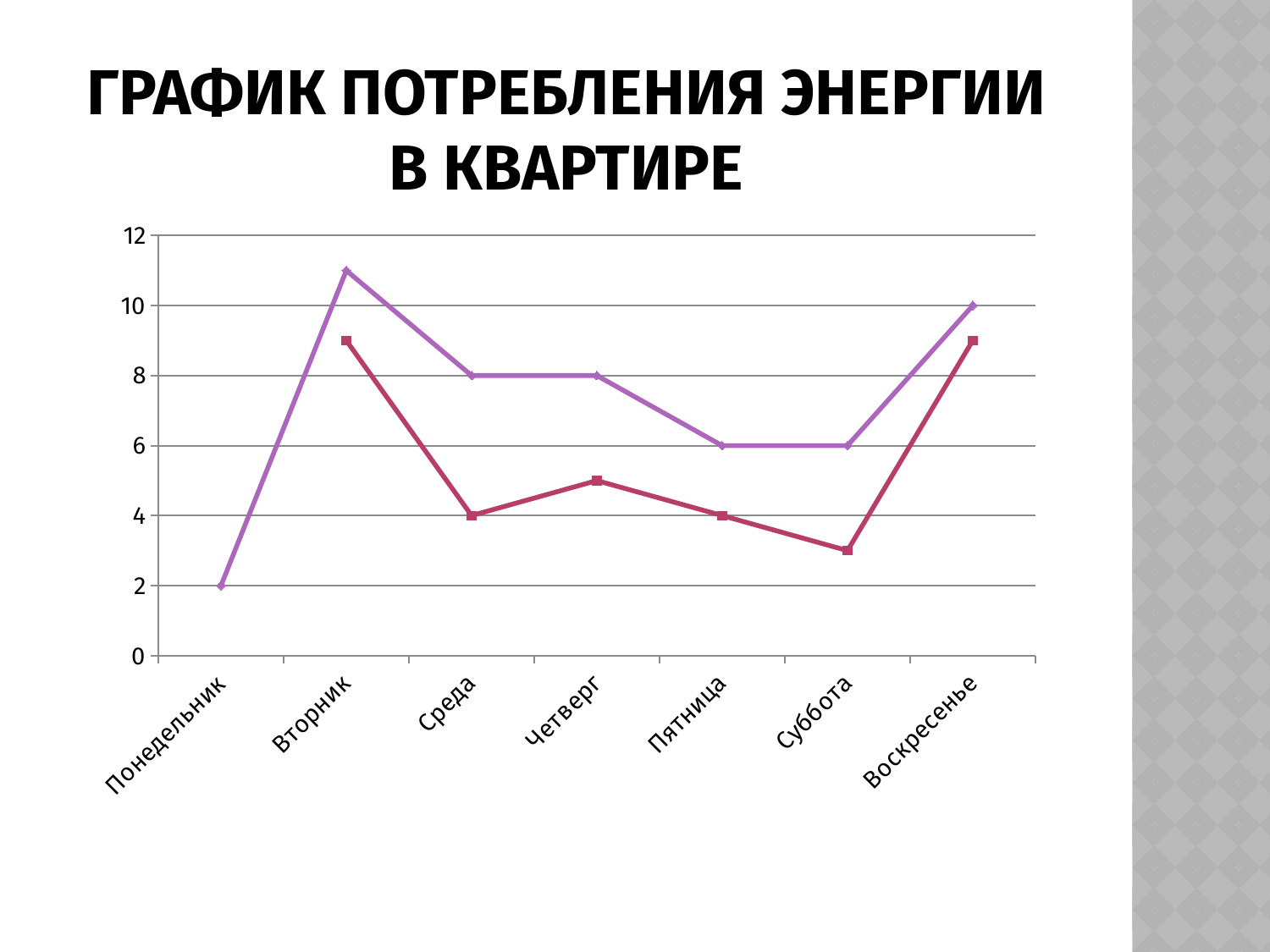

# график потребления энергии в квартире

### Chart

| Category |  |  |
|---|---|---|
| Понедельник | None | 2.0 |
| Вторник | 9.0 | 2.0 |
| Среда | 4.0 | 4.0 |
| Четверг | 5.0 | 3.0 |
| Пятница | 4.0 | 2.0 |
| Суббота | 3.0 | 3.0 |
| Воскресенье | 9.0 | 1.0 |